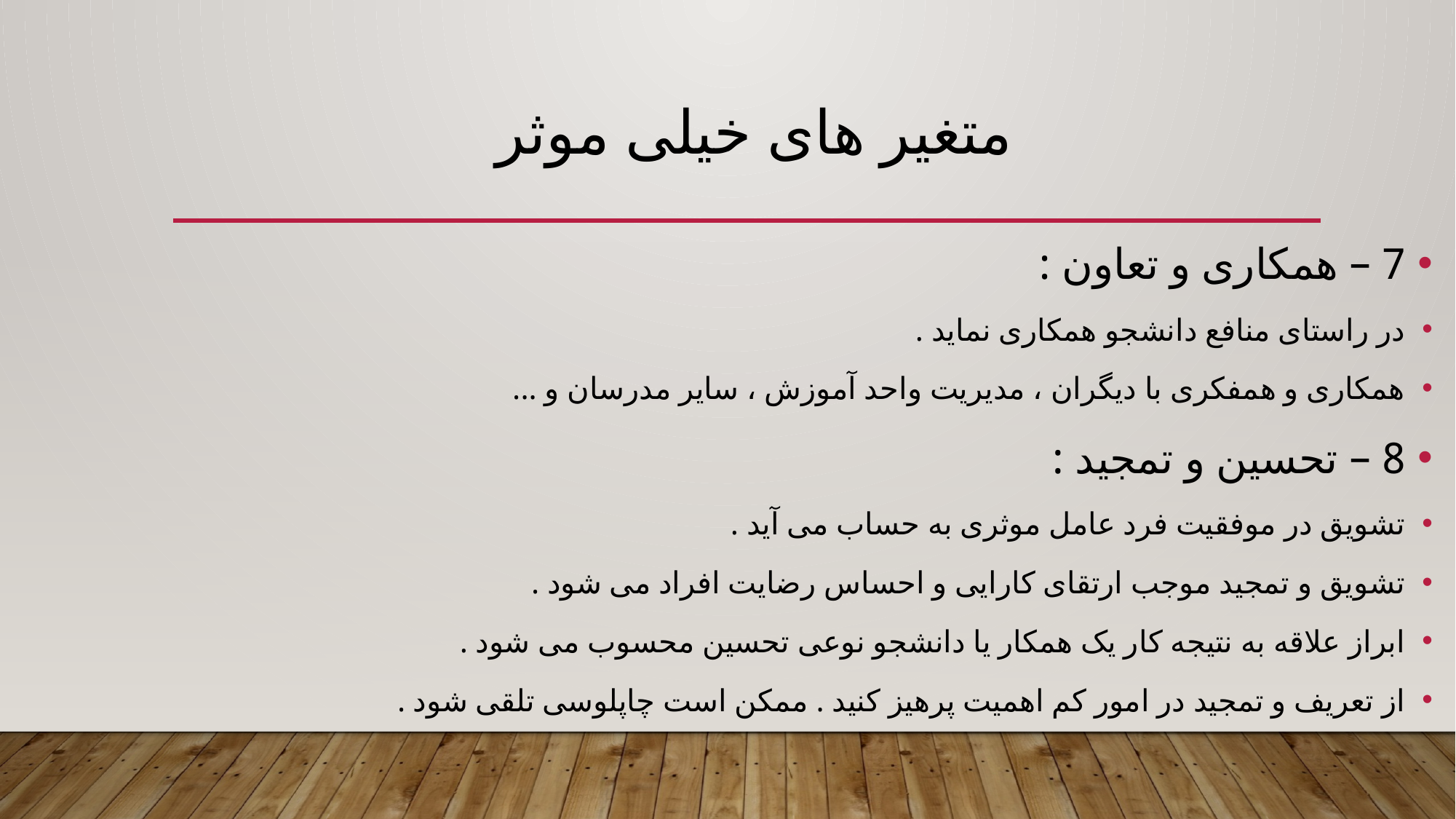

# متغیر های خیلی موثر
7 – همکاری و تعاون :
در راستای منافع دانشجو همکاری نماید .
همکاری و همفکری با دیگران ، مدیریت واحد آموزش ، سایر مدرسان و ...
8 – تحسین و تمجید :
تشویق در موفقیت فرد عامل موثری به حساب می آید .
تشویق و تمجید موجب ارتقای کارایی و احساس رضایت افراد می شود .
ابراز علاقه به نتیجه کار یک همکار یا دانشجو نوعی تحسین محسوب می شود .
از تعریف و تمجید در امور کم اهمیت پرهیز کنید . ممکن است چاپلوسی تلقی شود .